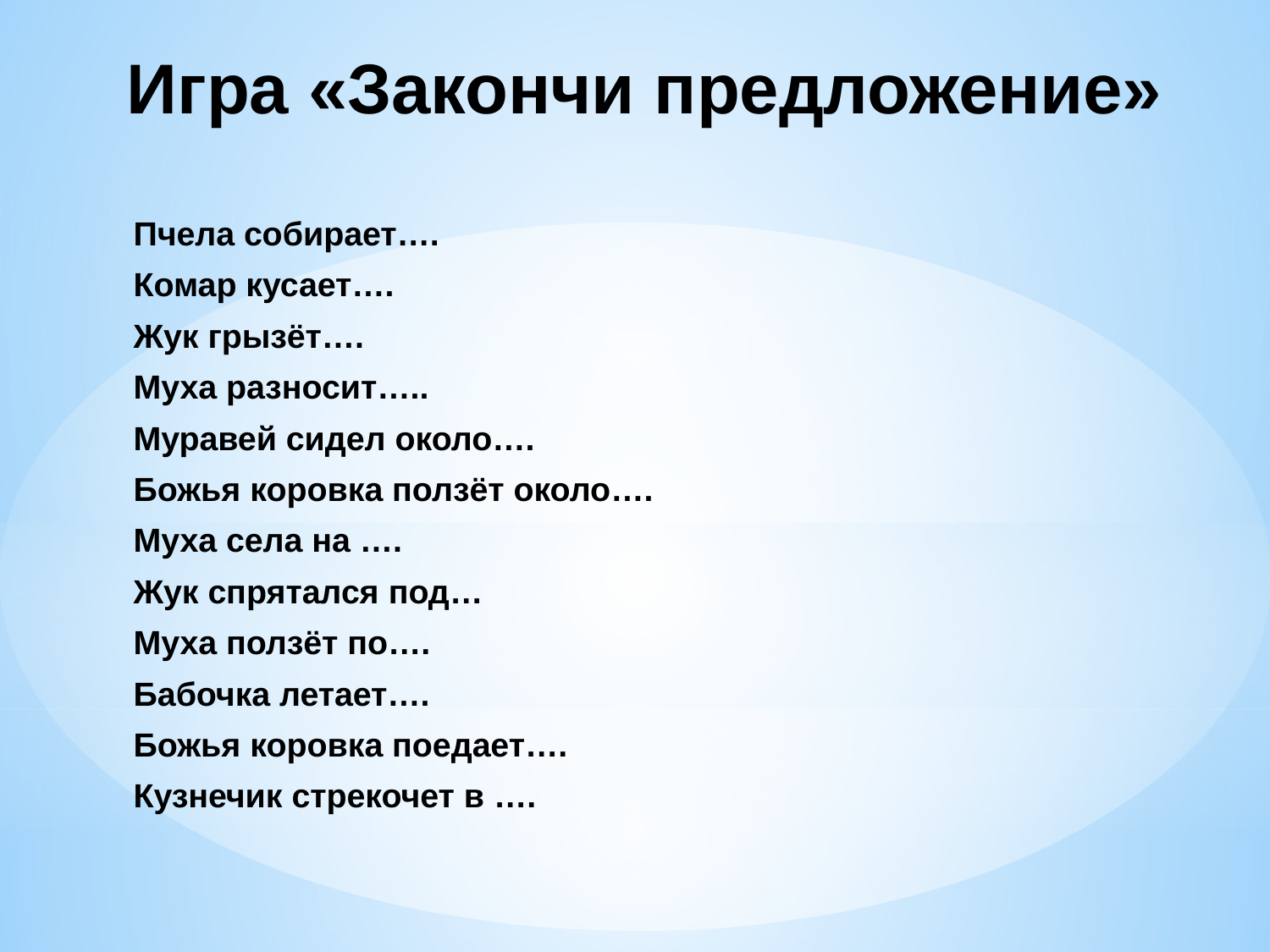

# Игра «Закончи предложение»
Пчела собирает….
Комар кусает….
Жук грызёт….
Муха разносит…..
Муравей сидел около….
Божья коровка ползёт около….
Муха села на ….
Жук спрятался под…
Муха ползёт по….
Бабочка летает….
Божья коровка поедает….
Кузнечик стрекочет в ….